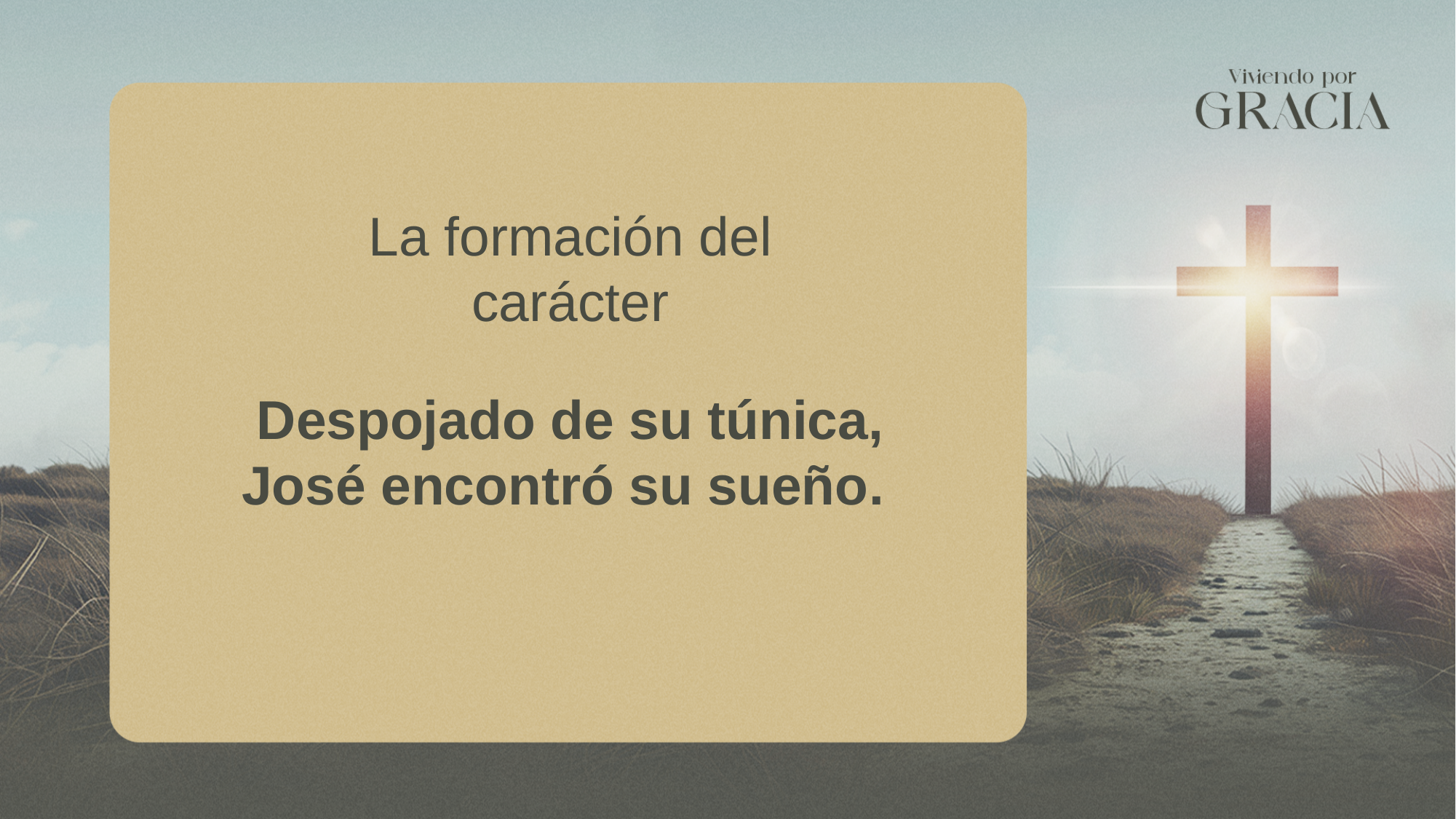

La formación del carácter
Despojado de su túnica, José encontró su sueño.